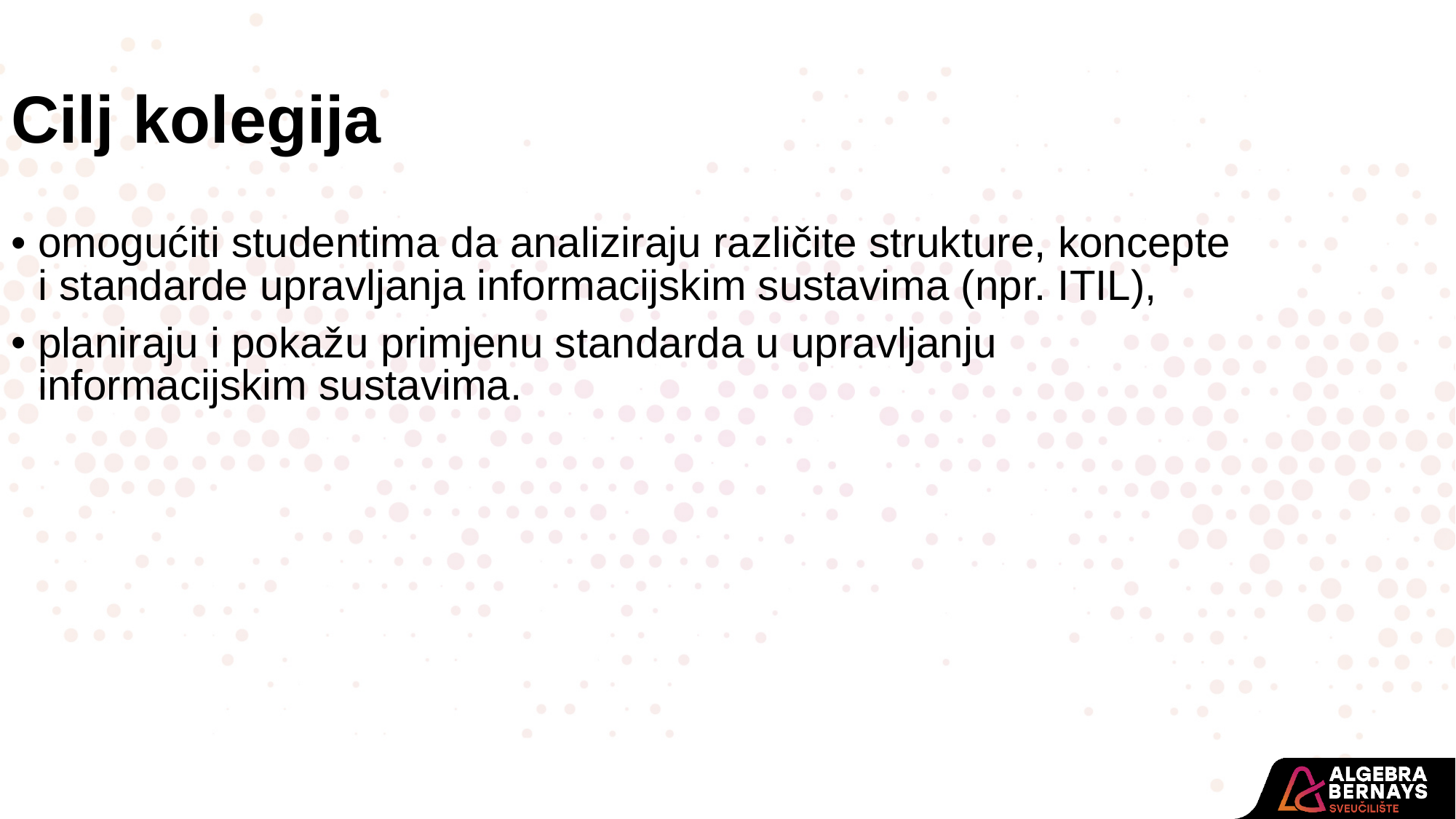

Cilj kolegija
omogućiti studentima da analiziraju različite strukture, koncepte i standarde upravljanja informacijskim sustavima (npr. ITIL),
planiraju i pokažu primjenu standarda u upravljanju informacijskim sustavima.